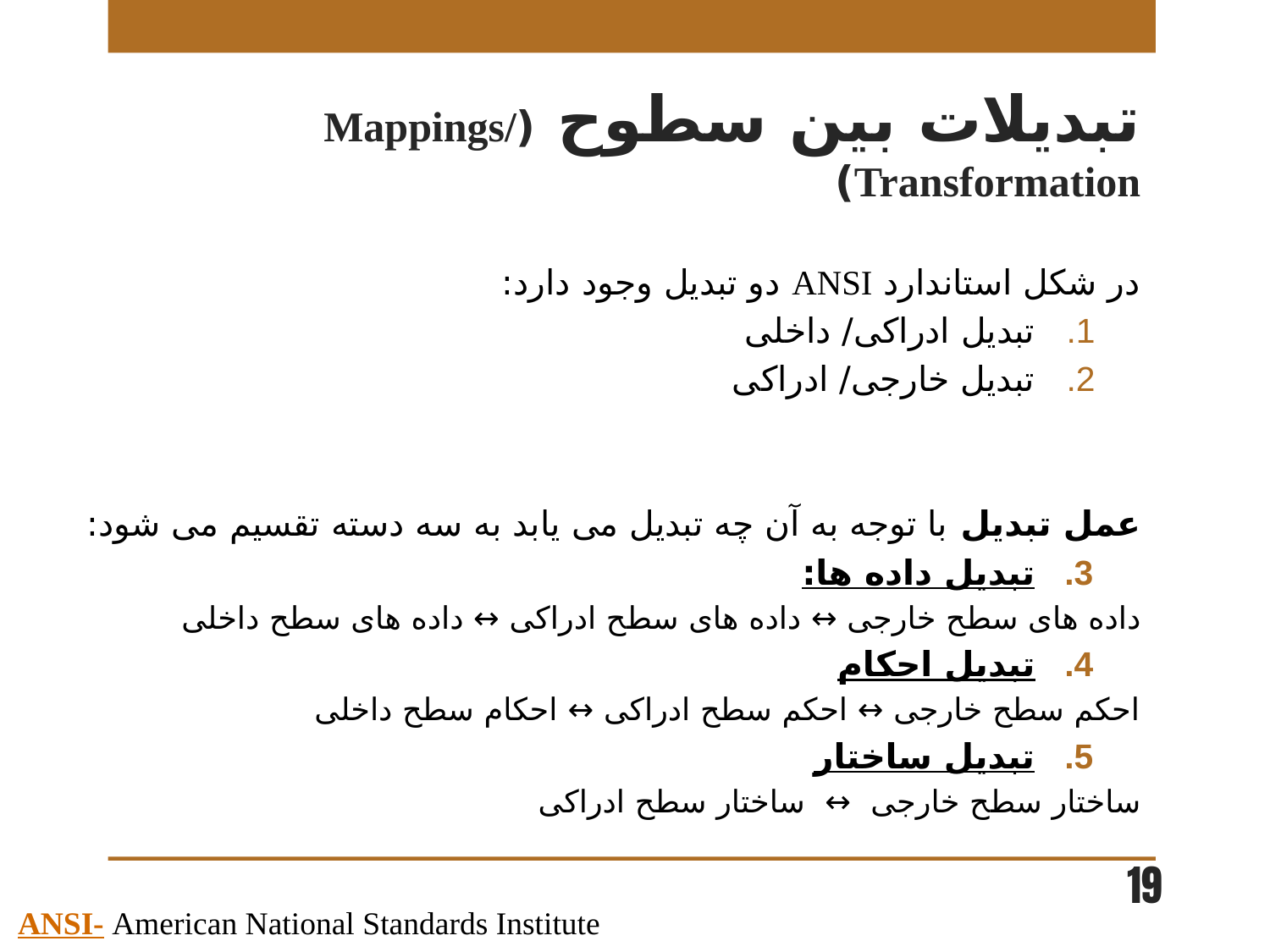

# تبدیلات بین سطوح (Mappings/ Transformation)
در شکل استاندارد ANSI دو تبدیل وجود دارد:
تبدیل ادراکی/ داخلی
تبدیل خارجی/ ادراکی

عمل تبدیل با توجه به آن چه تبدیل می یابد به سه دسته تقسیم می شود:
تبدیل داده ها:
 داده های سطح خارجی ↔ داده های سطح ادراکی ↔ داده های سطح داخلی
تبدیل احکام
 احکم سطح خارجی ↔ احکم سطح ادراکی ↔ احکام سطح داخلی
تبدیل ساختار
ساختار سطح خارجی  ↔  ساختار سطح ادراکی
19
ANSI- American National Standards Institute